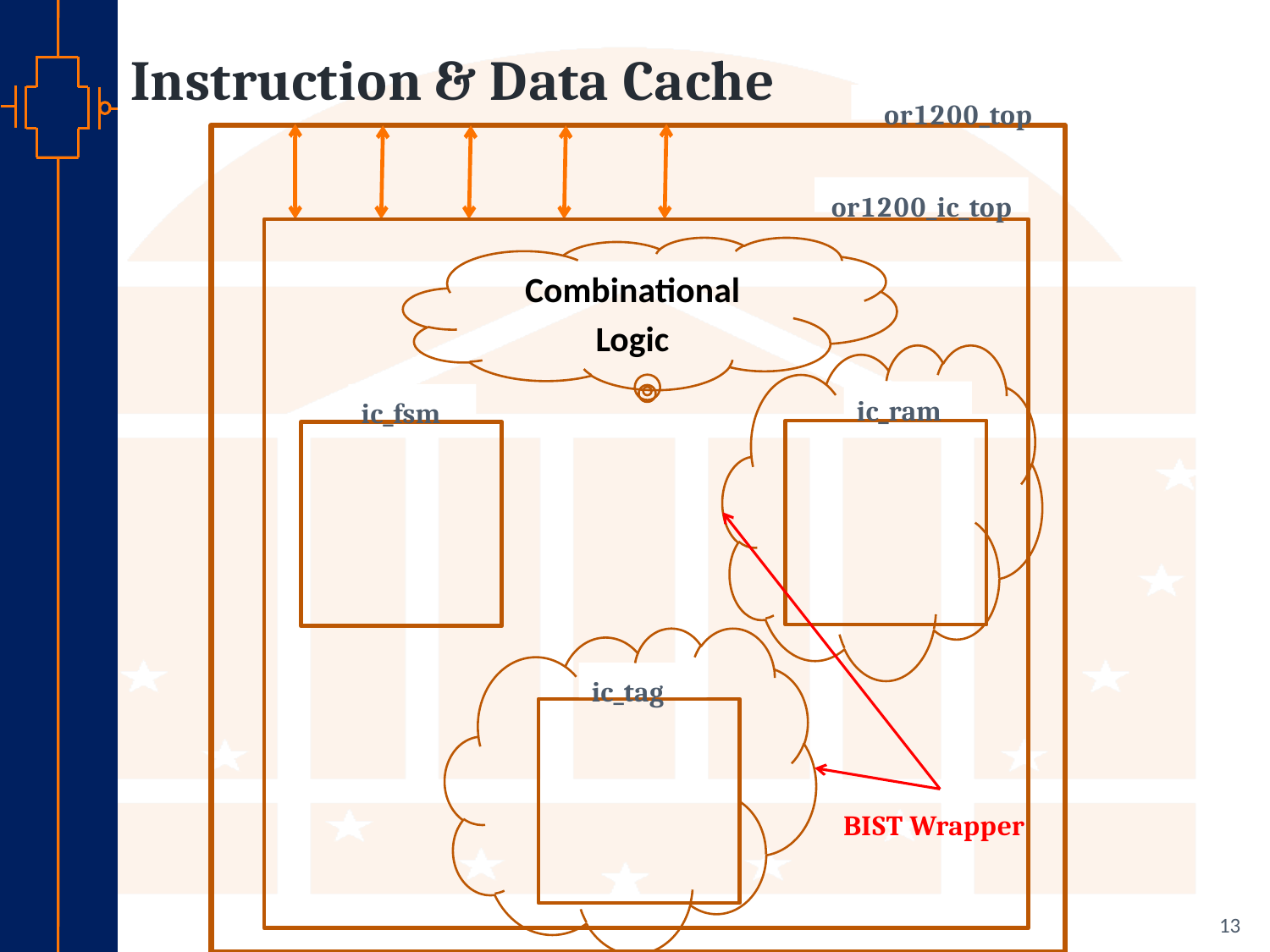

# Instruction & Data Cache
or1200_top
or1200_ic_top

Combinational
Logic
ic_ram

ic_fsm

ic_tag

BIST Wrapper
13